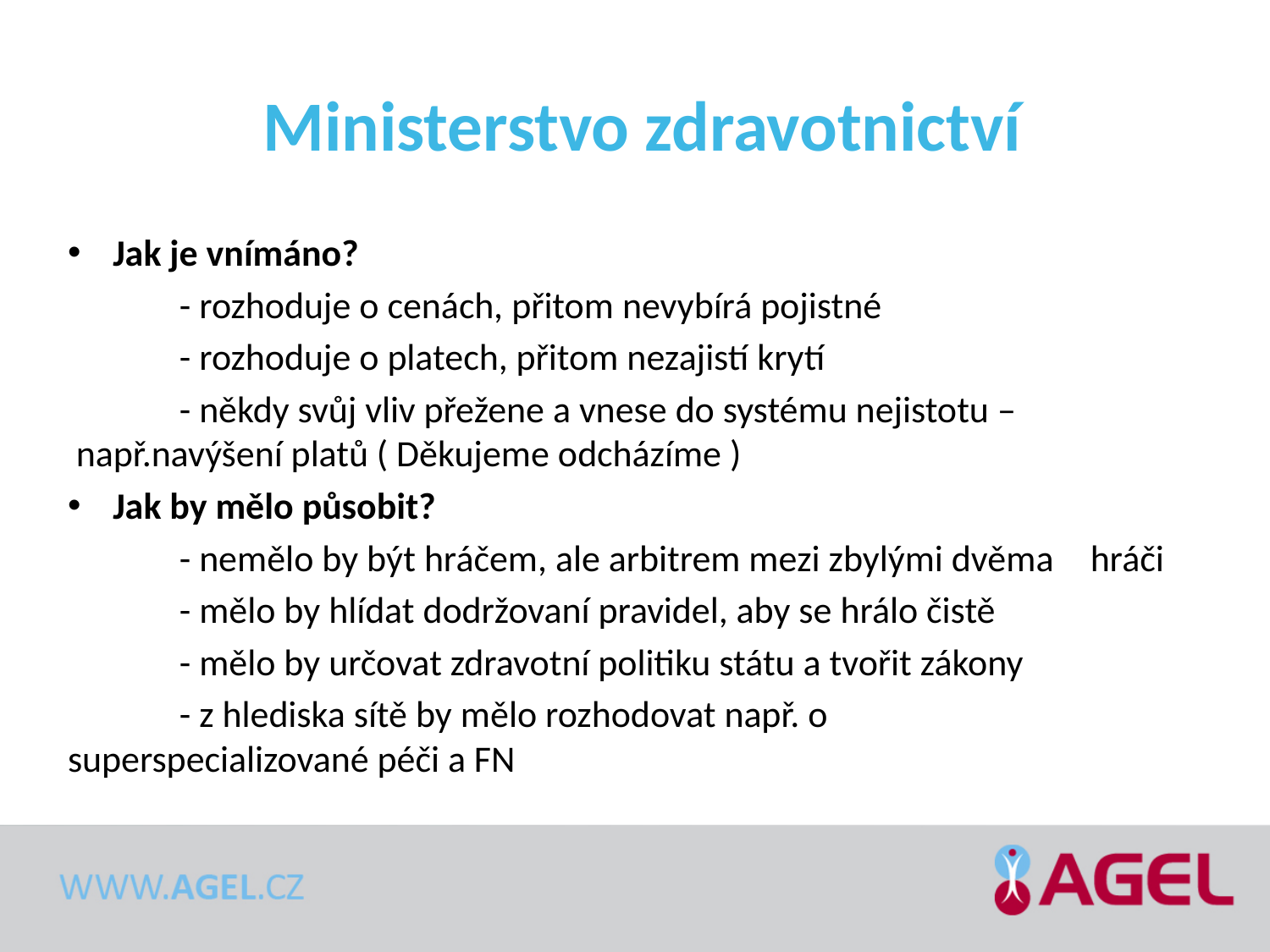

# Ministerstvo zdravotnictví

Jak je vnímáno?
	- rozhoduje o cenách, přitom nevybírá pojistné
	- rozhoduje o platech, přitom nezajistí krytí
	- někdy svůj vliv přežene a vnese do systému nejistotu – 	  	  např.navýšení platů ( Děkujeme odcházíme )
Jak by mělo působit?
	- nemělo by být hráčem, ale arbitrem mezi zbylými dvěma 	  hráči
	- mělo by hlídat dodržovaní pravidel, aby se hrálo čistě
	- mělo by určovat zdravotní politiku státu a tvořit zákony
	- z hlediska sítě by mělo rozhodovat např. o 	   	 	  superspecializované péči a FN